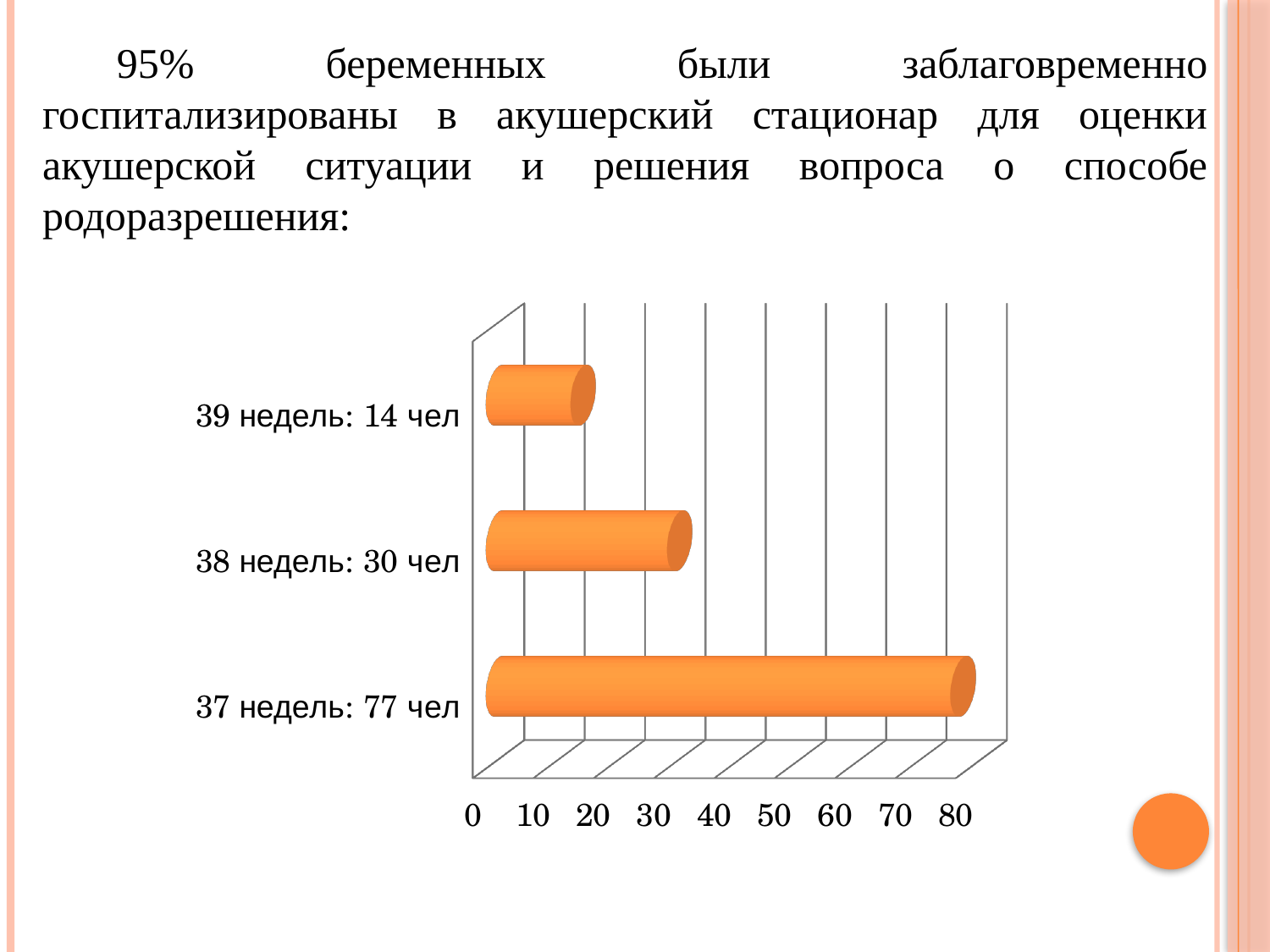

95% беременных были заблаговременно госпитализированы в акушерский стационар для оценки акушерской ситуации и решения вопроса о способе родоразрешения:

[unsupported chart]